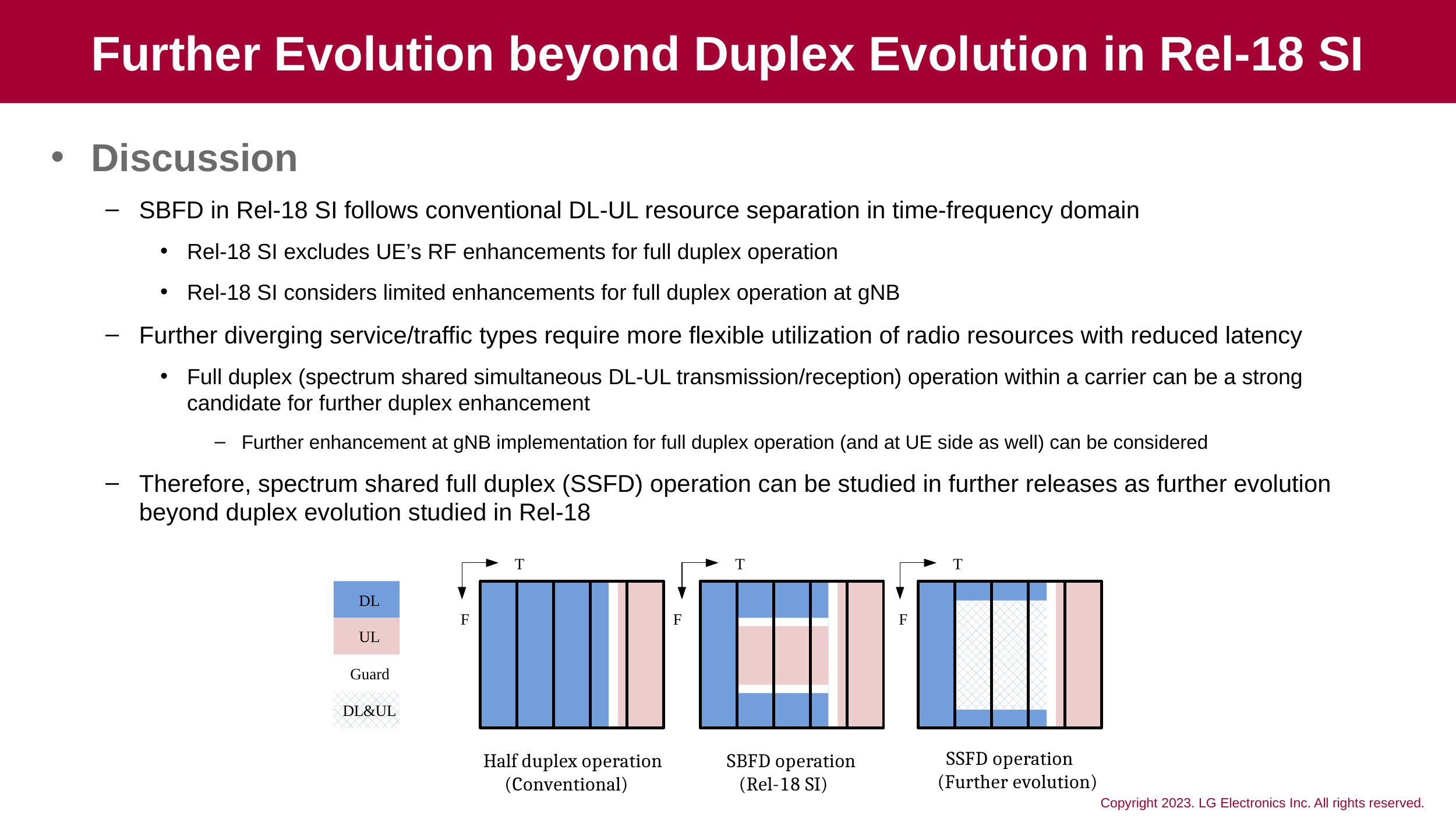

# Further Evolution beyond Duplex Evolution in Rel-18 SI
Discussion
SBFD in Rel-18 SI follows conventional DL-UL resource separation in time-frequency domain
Rel-18 SI excludes UE’s RF enhancements for full duplex operation
Rel-18 SI considers limited enhancements for full duplex operation at gNB
Further diverging service/traffic types require more flexible utilization of radio resources with reduced latency
Full duplex (spectrum shared simultaneous DL-UL transmission/reception) operation within a carrier can be a strong candidate for further duplex enhancement
Further enhancement at gNB implementation for full duplex operation (and at UE side as well) can be considered
Therefore, spectrum shared full duplex (SSFD) operation can be studied in further releases as further evolution beyond duplex evolution studied in Rel-18

T
T
T

DL

F
F
F

UL

Guard

DL
&
UL
  SSFD operation
(Further evolution)
Half duplex operation
     (Conventional)
SBFD operation
   (Rel-18 SI)